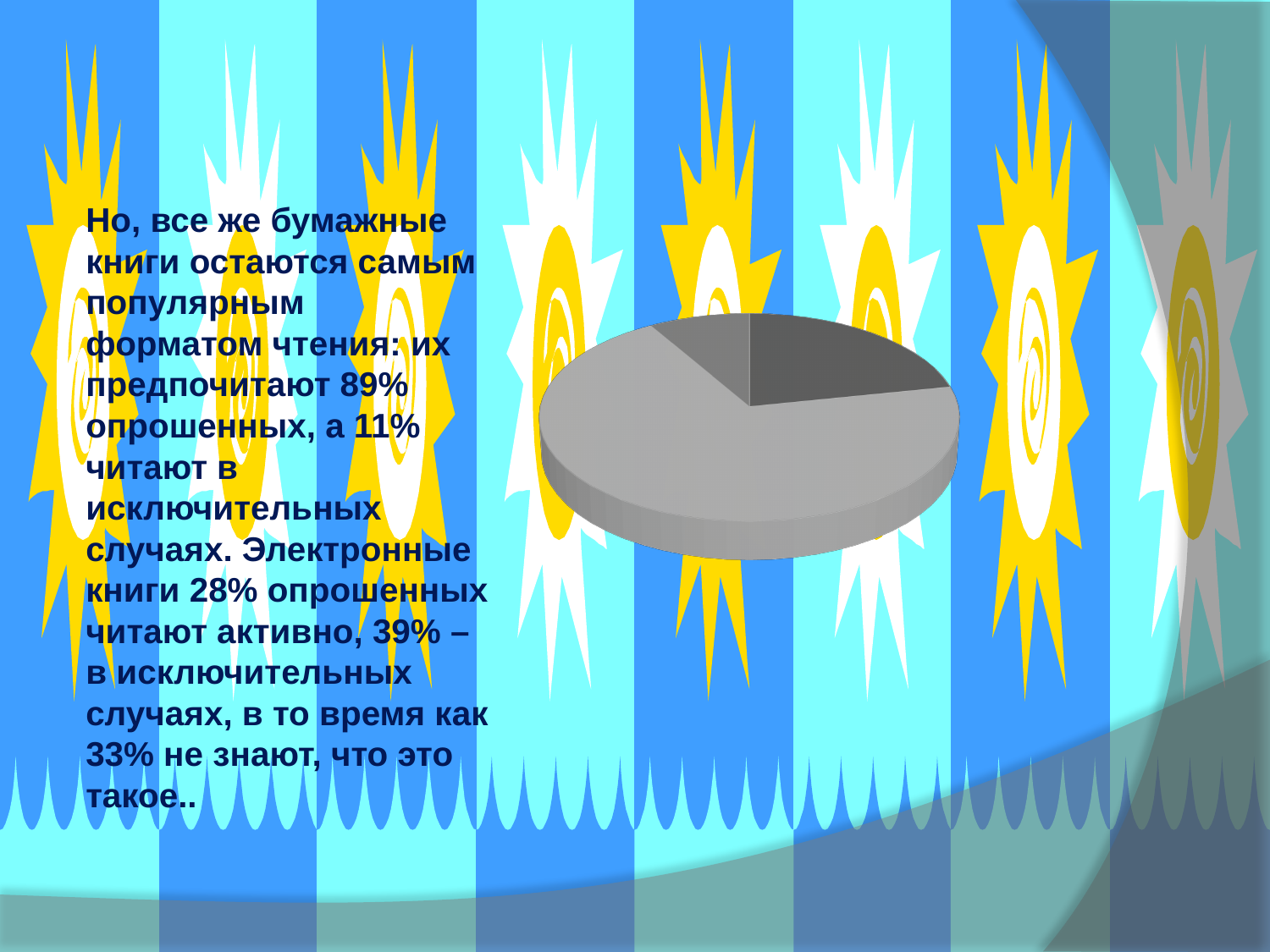

[unsupported chart]

Но, все же бумажные книги остаются самым популярным форматом чтения: их предпочитают 89% опрошенных, а 11% читают в исключительных случаях. Электронные книги 28% опрошенных читают активно, 39% – в исключительных случаях, в то время как 33% не знают, что это такое..